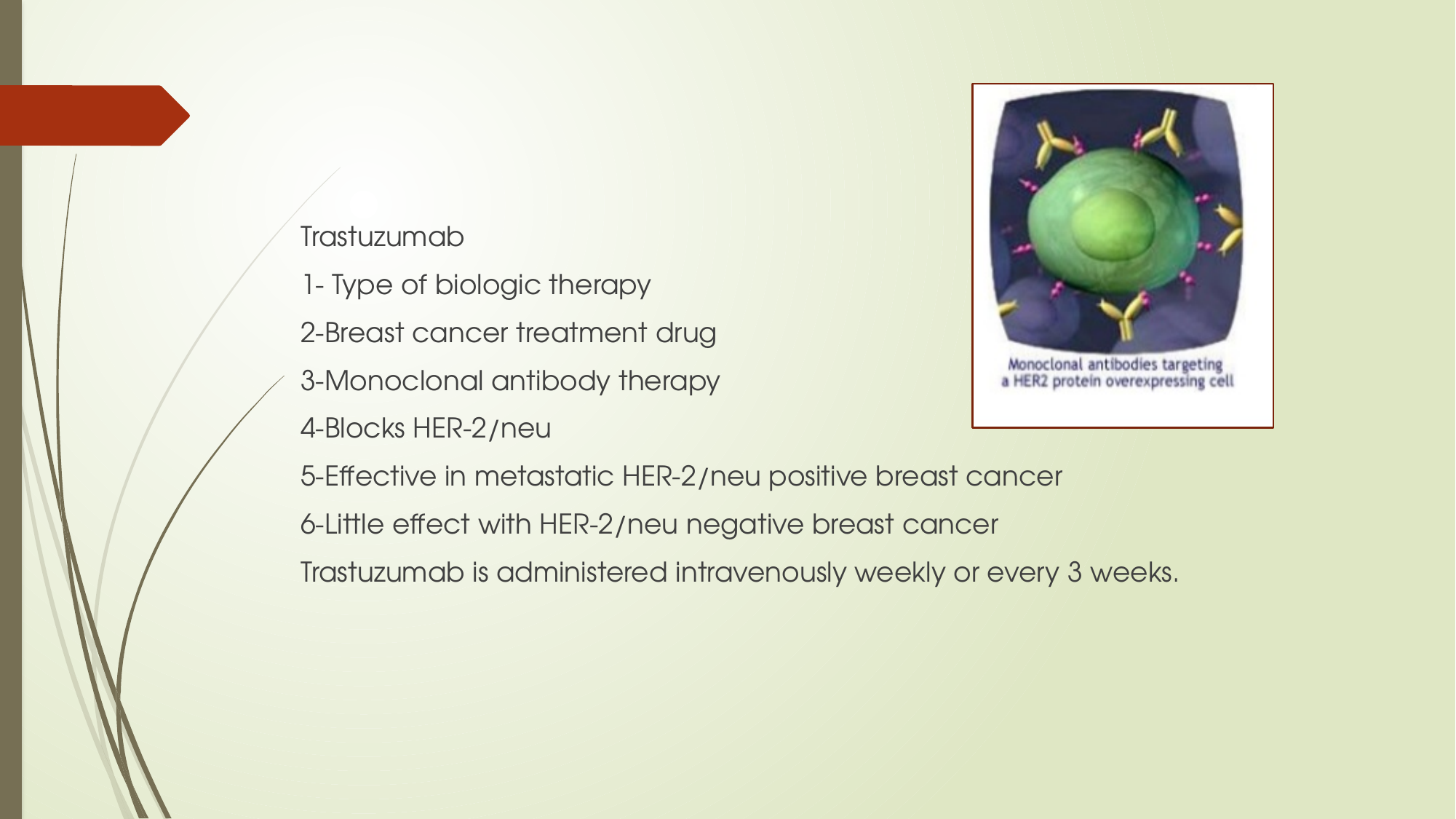

Trastuzumab
1- Type of biologic therapy
2-Breast cancer treatment drug
3-Monoclonal antibody therapy
4-Blocks HER-2/neu
5-Effective in metastatic HER-2/neu positive breast cancer
6-Little effect with HER-2/neu negative breast cancer
Trastuzumab is administered intravenously weekly or every 3 weeks.